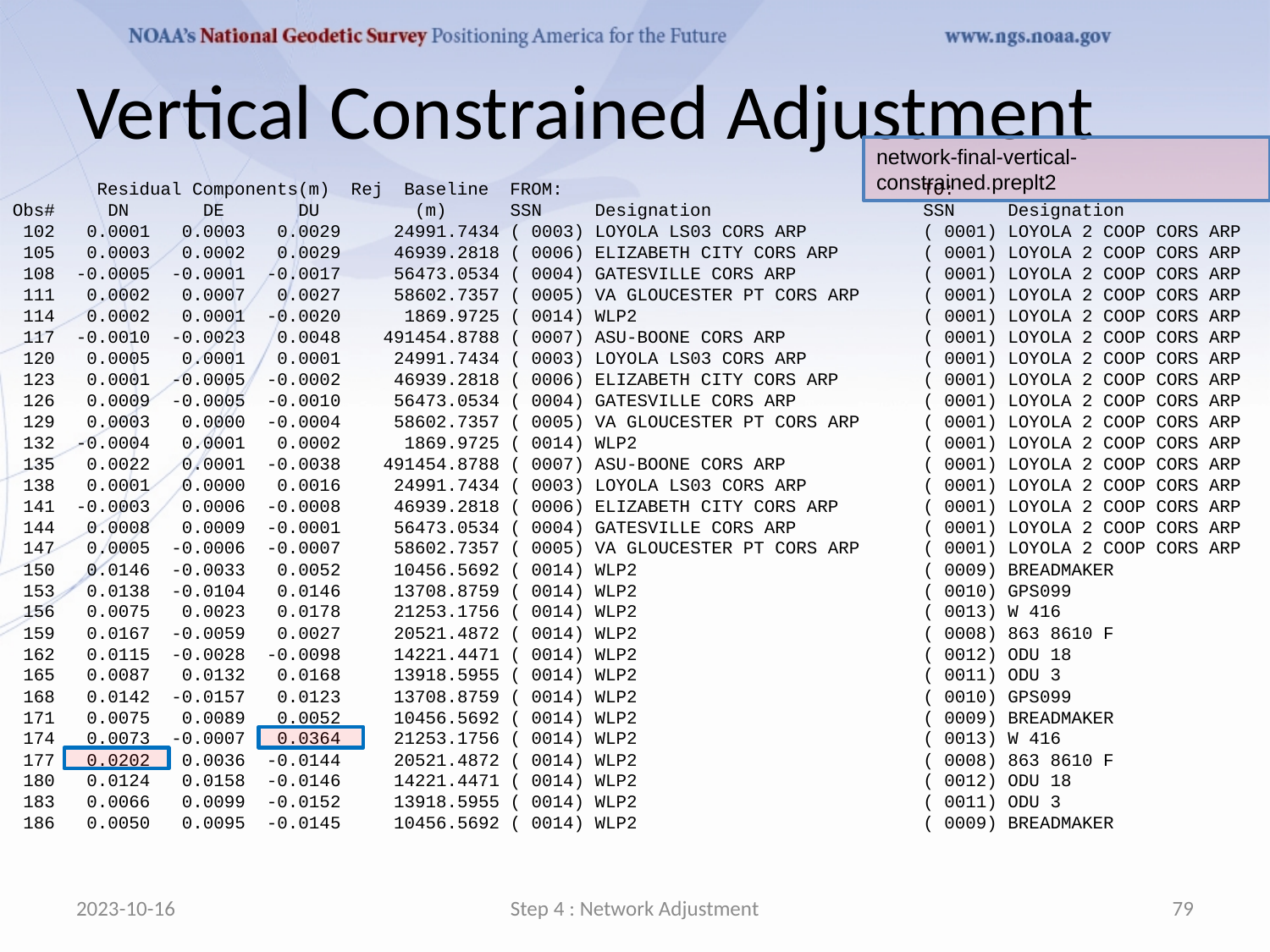

# Vertical Constrained Adjustment
network-final-vertical-constrained.preplt2
        Residual Components(m)  Rej  Baseline  FROM:                                  TO:
Obs#     DN       DE       DU         (m)      SSN     Designation                    SSN     Designation
 102   0.0001   0.0003   0.0029     24991.7434 ( 0003) LOYOLA LS03 CORS ARP           ( 0001) LOYOLA 2 COOP CORS ARP
 105   0.0003   0.0002   0.0029     46939.2818 ( 0006) ELIZABETH CITY CORS ARP        ( 0001) LOYOLA 2 COOP CORS ARP
 108  -0.0005  -0.0001  -0.0017     56473.0534 ( 0004) GATESVILLE CORS ARP            ( 0001) LOYOLA 2 COOP CORS ARP
 111   0.0002   0.0007   0.0027     58602.7357 ( 0005) VA GLOUCESTER PT CORS ARP      ( 0001) LOYOLA 2 COOP CORS ARP
 114   0.0002   0.0001  -0.0020      1869.9725 ( 0014) WLP2                           ( 0001) LOYOLA 2 COOP CORS ARP
 117  -0.0010  -0.0023   0.0048    491454.8788 ( 0007) ASU-BOONE CORS ARP             ( 0001) LOYOLA 2 COOP CORS ARP
 120   0.0005   0.0001   0.0001     24991.7434 ( 0003) LOYOLA LS03 CORS ARP           ( 0001) LOYOLA 2 COOP CORS ARP
 123   0.0001  -0.0005  -0.0002     46939.2818 ( 0006) ELIZABETH CITY CORS ARP        ( 0001) LOYOLA 2 COOP CORS ARP
 126   0.0009  -0.0005  -0.0010     56473.0534 ( 0004) GATESVILLE CORS ARP            ( 0001) LOYOLA 2 COOP CORS ARP
 129   0.0003   0.0000  -0.0004     58602.7357 ( 0005) VA GLOUCESTER PT CORS ARP      ( 0001) LOYOLA 2 COOP CORS ARP
 132  -0.0004   0.0001   0.0002      1869.9725 ( 0014) WLP2                           ( 0001) LOYOLA 2 COOP CORS ARP
 135   0.0022   0.0001  -0.0038    491454.8788 ( 0007) ASU-BOONE CORS ARP             ( 0001) LOYOLA 2 COOP CORS ARP
 138   0.0001   0.0000   0.0016     24991.7434 ( 0003) LOYOLA LS03 CORS ARP           ( 0001) LOYOLA 2 COOP CORS ARP
 141  -0.0003   0.0006  -0.0008     46939.2818 ( 0006) ELIZABETH CITY CORS ARP        ( 0001) LOYOLA 2 COOP CORS ARP
 144   0.0008   0.0009  -0.0001     56473.0534 ( 0004) GATESVILLE CORS ARP            ( 0001) LOYOLA 2 COOP CORS ARP
 147   0.0005  -0.0006  -0.0007     58602.7357 ( 0005) VA GLOUCESTER PT CORS ARP      ( 0001) LOYOLA 2 COOP CORS ARP
 150   0.0146  -0.0033   0.0052     10456.5692 ( 0014) WLP2                           ( 0009) BREADMAKER
 153   0.0138  -0.0104   0.0146     13708.8759 ( 0014) WLP2                           ( 0010) GPS099
 156   0.0075   0.0023   0.0178     21253.1756 ( 0014) WLP2                           ( 0013) W 416
 159   0.0167  -0.0059   0.0027     20521.4872 ( 0014) WLP2                           ( 0008) 863 8610 F
 162   0.0115  -0.0028  -0.0098     14221.4471 ( 0014) WLP2                           ( 0012) ODU 18
 165   0.0087   0.0132   0.0168     13918.5955 ( 0014) WLP2                           ( 0011) ODU 3
 168   0.0142  -0.0157   0.0123     13708.8759 ( 0014) WLP2                           ( 0010) GPS099
 171   0.0075   0.0089   0.0052     10456.5692 ( 0014) WLP2                           ( 0009) BREADMAKER
 174   0.0073  -0.0007   0.0364     21253.1756 ( 0014) WLP2                           ( 0013) W 416
 177   0.0202   0.0036  -0.0144     20521.4872 ( 0014) WLP2                           ( 0008) 863 8610 F
 180   0.0124   0.0158  -0.0146     14221.4471 ( 0014) WLP2                           ( 0012) ODU 18
 183   0.0066   0.0099  -0.0152     13918.5955 ( 0014) WLP2                           ( 0011) ODU 3
 186   0.0050   0.0095  -0.0145     10456.5692 ( 0014) WLP2                           ( 0009) BREADMAKER

2023-10-16
Step 4 : Network Adjustment
79